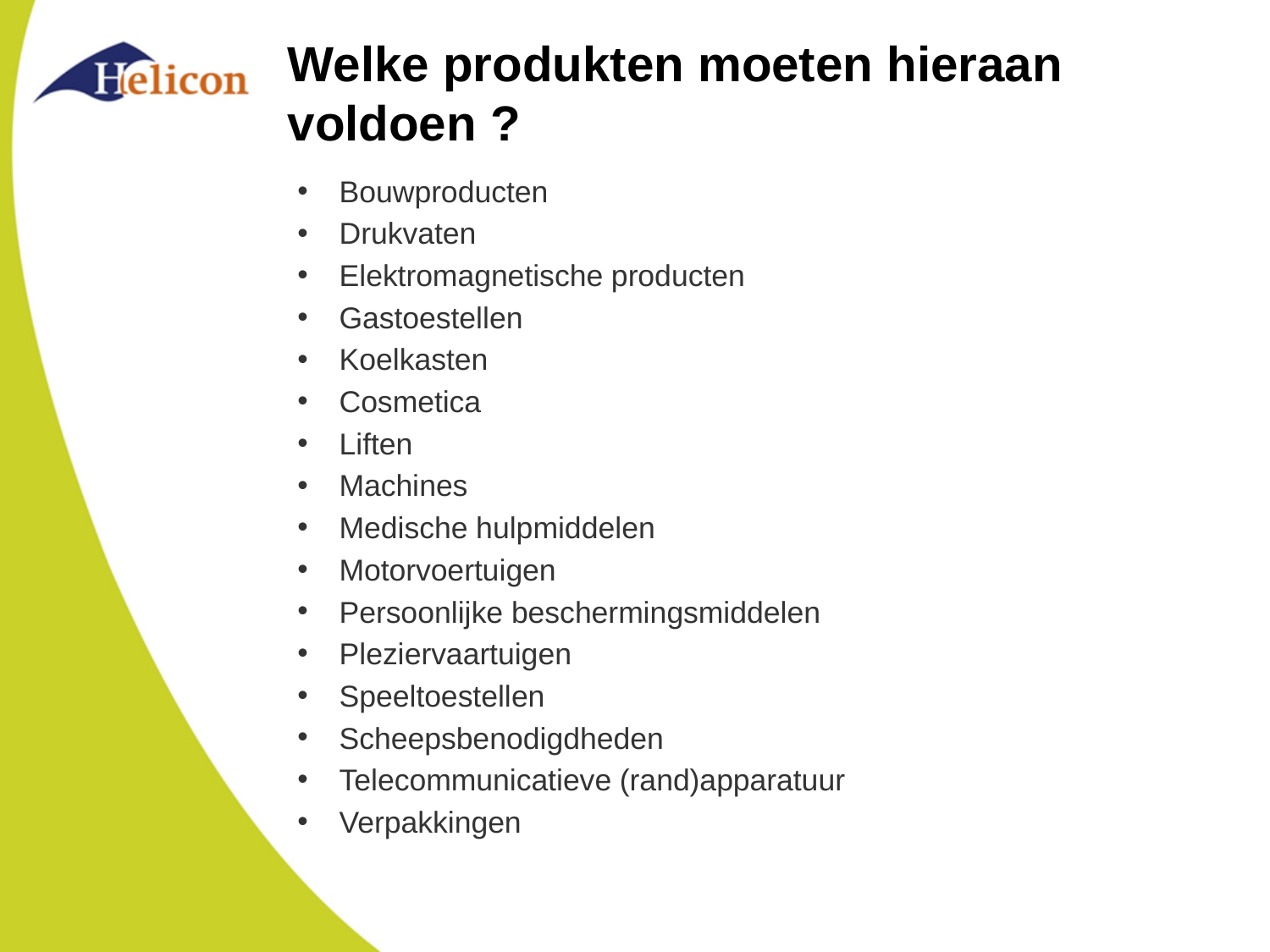

# Welke produkten moeten hieraan voldoen ?
Bouwproducten
Drukvaten
Elektromagnetische producten
Gastoestellen
Koelkasten
Cosmetica
Liften
Machines
Medische hulpmiddelen
Motorvoertuigen
Persoonlijke beschermingsmiddelen
Pleziervaartuigen
Speeltoestellen
Scheepsbenodigdheden
Telecommunicatieve (rand)apparatuur
Verpakkingen